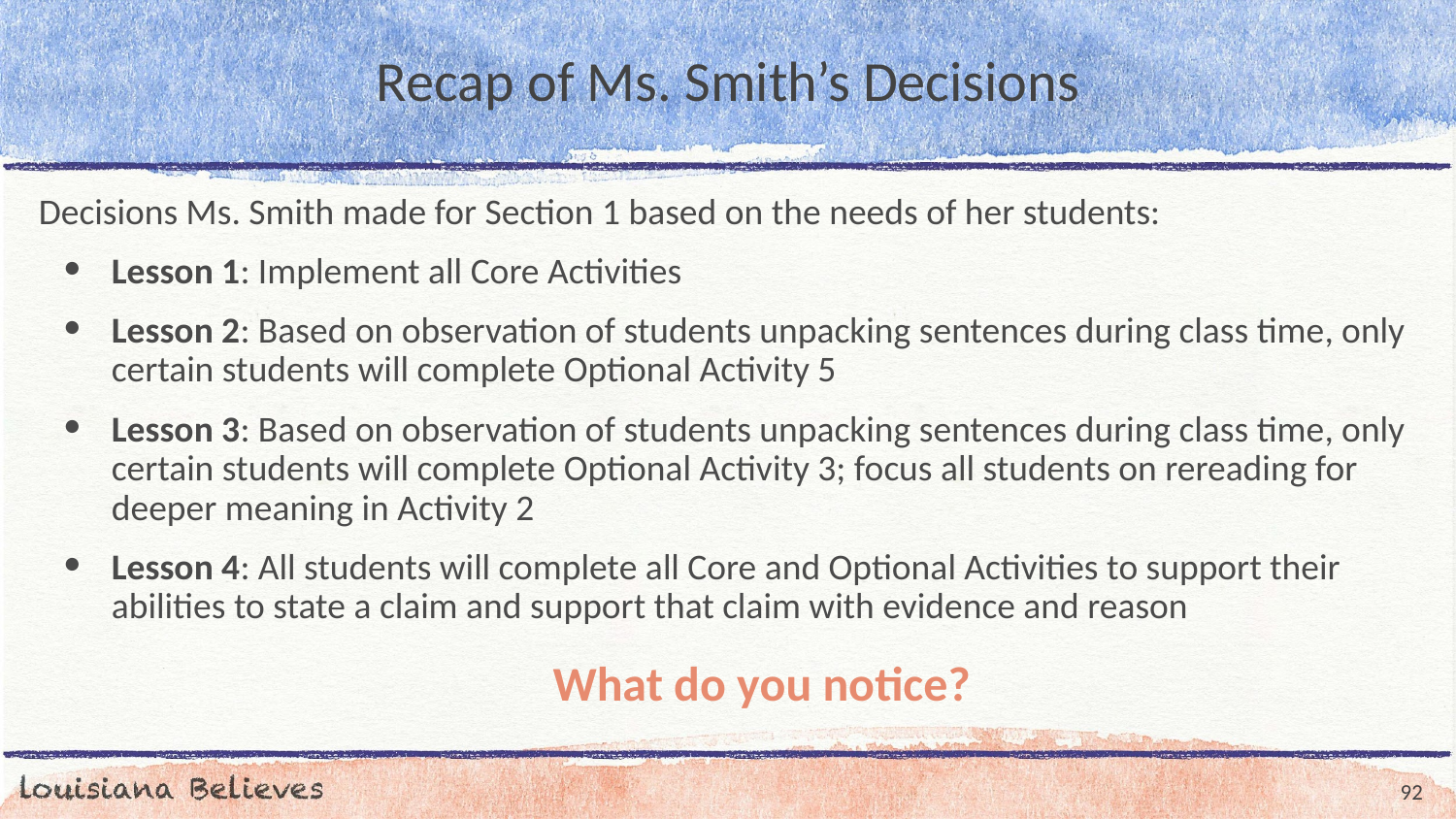

# Recap of Ms. Smith’s Decisions
Decisions Ms. Smith made for Section 1 based on the needs of her students:
Lesson 1: Implement all Core Activities
Lesson 2: Based on observation of students unpacking sentences during class time, only certain students will complete Optional Activity 5
Lesson 3: Based on observation of students unpacking sentences during class time, only certain students will complete Optional Activity 3; focus all students on rereading for deeper meaning in Activity 2
Lesson 4: All students will complete all Core and Optional Activities to support their abilities to state a claim and support that claim with evidence and reason
What do you notice?